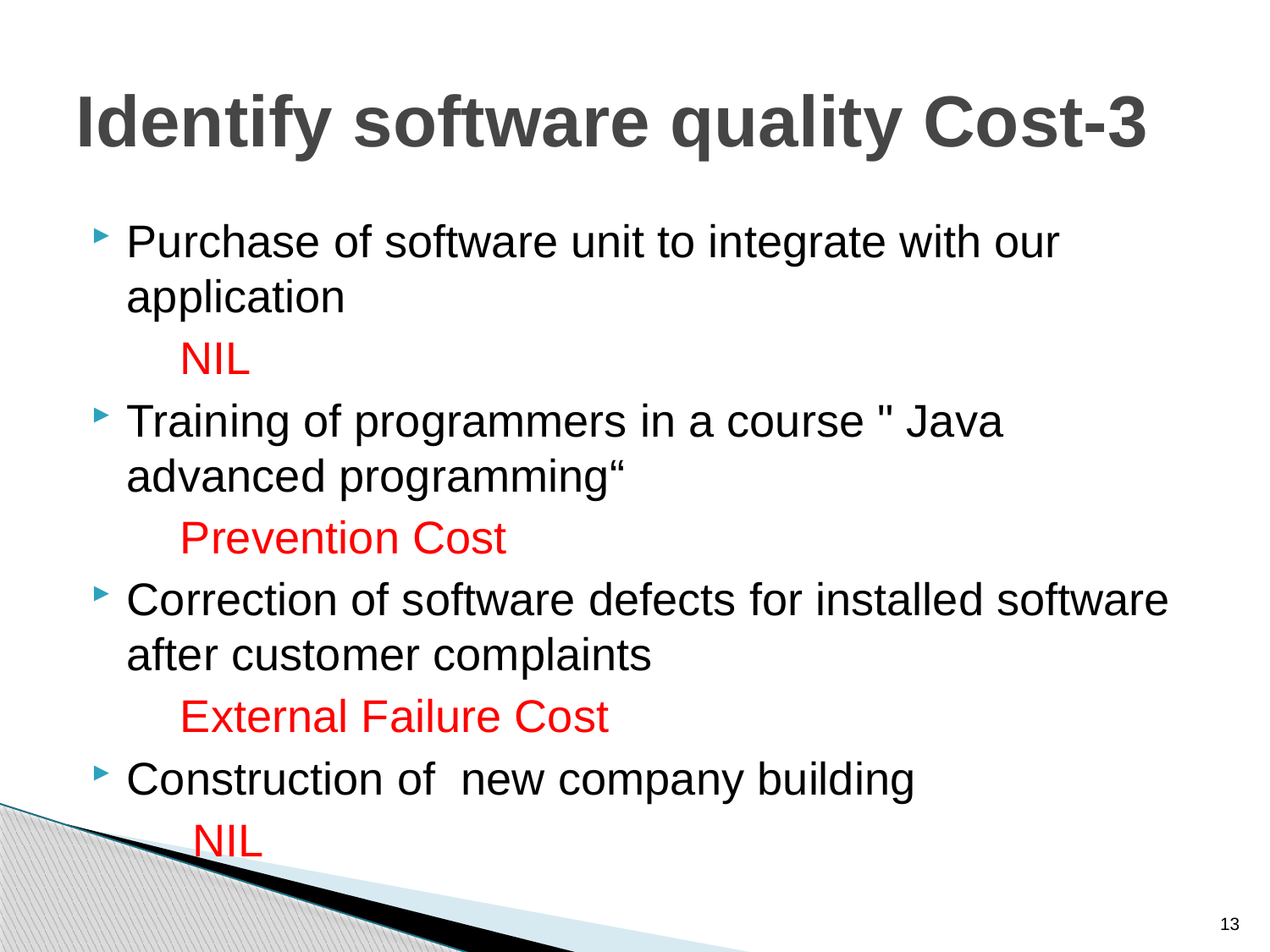

# Identify software quality Cost-3
Purchase of software unit to integrate with our application
       NIL
Training of programmers in a course " Java advanced programming“
       Prevention Cost
Correction of software defects for installed software after customer complaints
       External Failure Cost
Construction of  new company building
        NIL

13